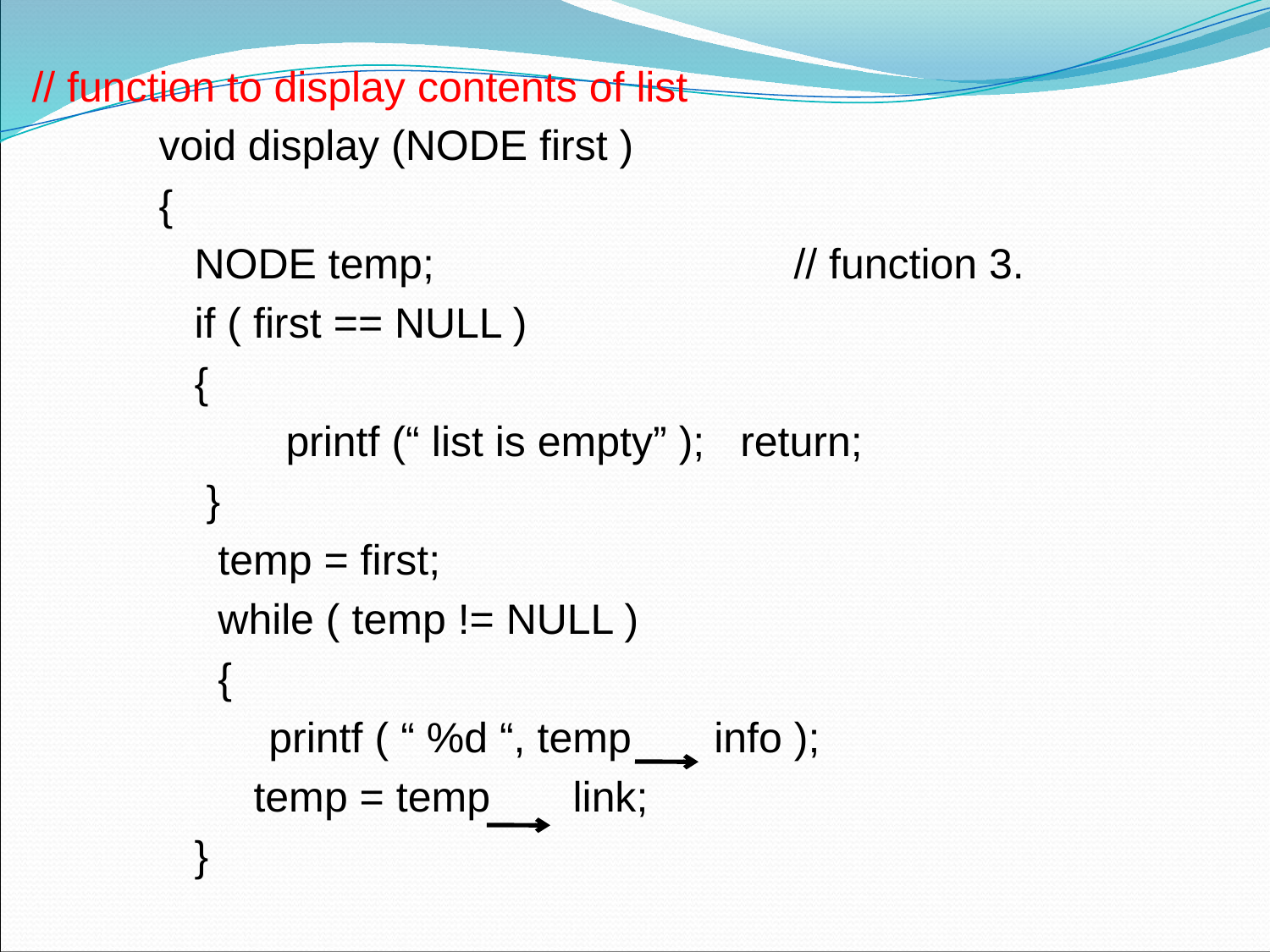

#
// function to display contents of list
	void display (NODE first )
	{
	   NODE temp;			// function 3.
	   if ( first == NULL )
	   {
		printf (“ list is empty” );   return;
	    }
	     temp = first;
     	     while ( temp != NULL )
	     {
                    printf ( “ %d “, temp       info );
	        temp = temp       link;
	   }